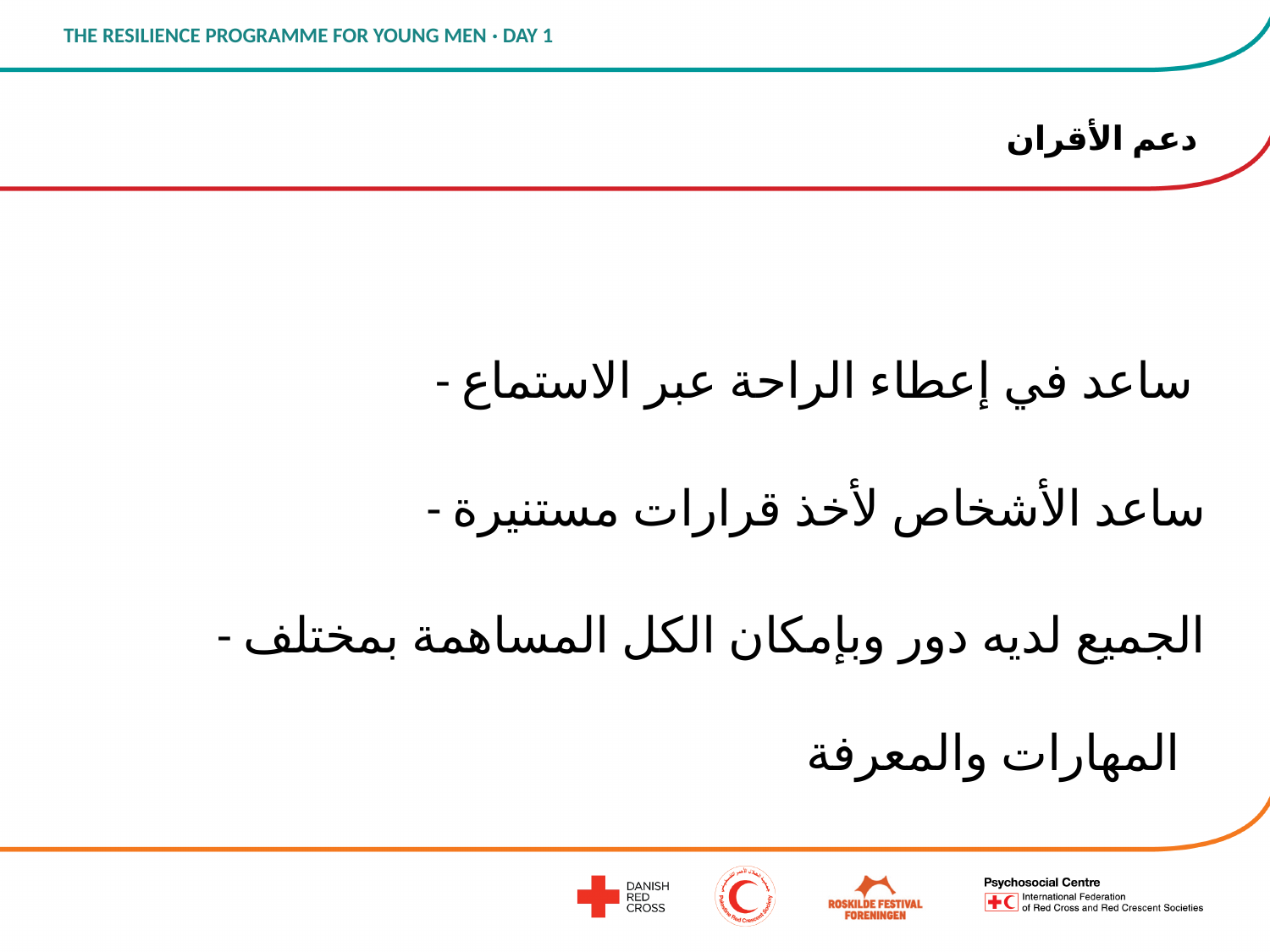

# دعم الأقران

- ساعد في إعطاء الراحة عبر الاستماع
- ساعد الأشخاص لأخذ قرارات مستنيرة
- الجميع لديه دور وبإمكان الكل المساهمة بمختلف المهارات والمعرفة